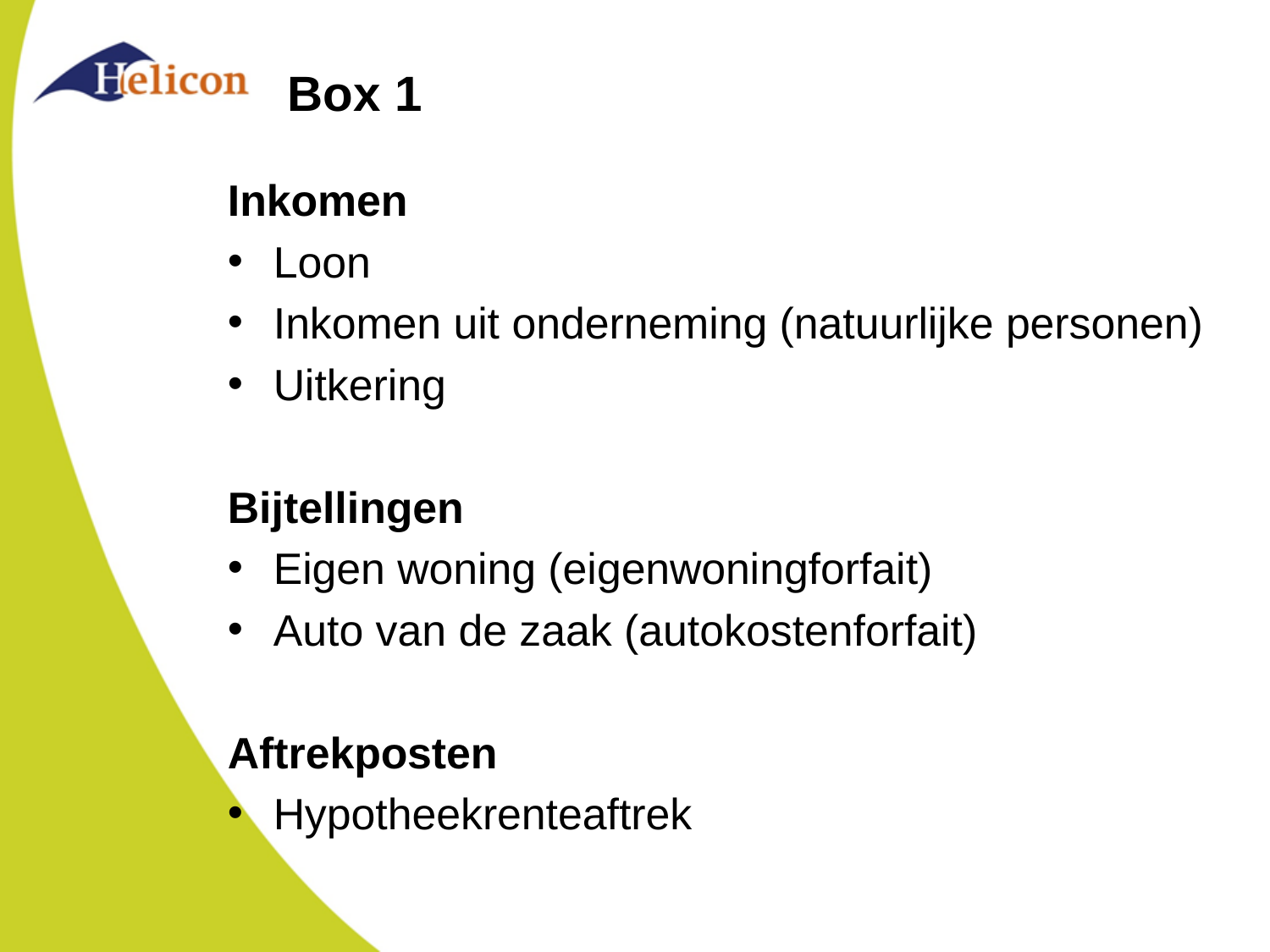

# Box 1
Inkomen
Loon
Inkomen uit onderneming (natuurlijke personen)
Uitkering

Bijtellingen
Eigen woning (eigenwoningforfait)
Auto van de zaak (autokostenforfait)

Aftrekposten
Hypotheekrenteaftrek